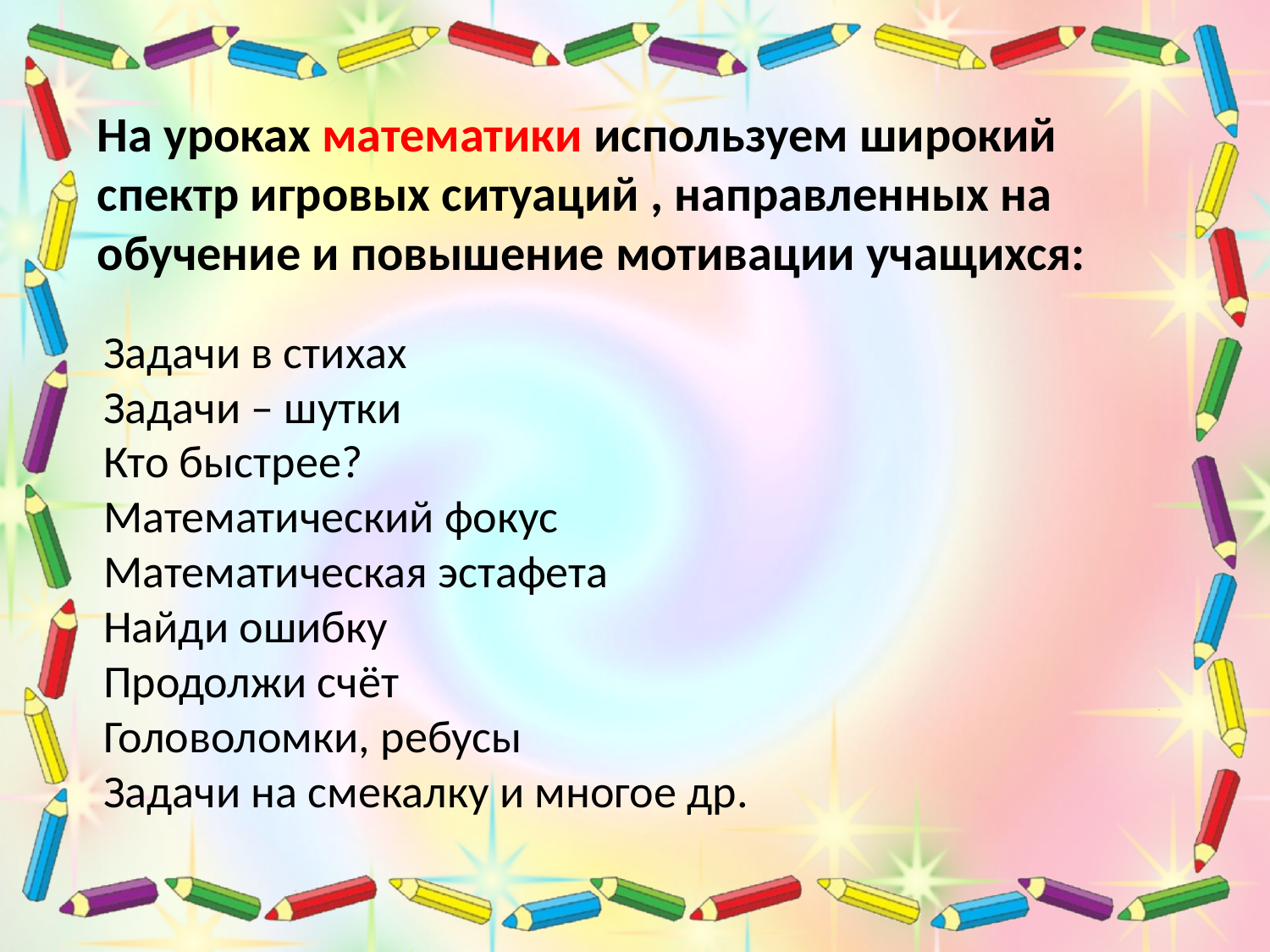

На уроках математики используем широкий спектр игровых ситуаций , направленных на обучение и повышение мотивации учащихся:
Задачи в стихах
Задачи – шутки
Кто быстрее?
Математический фокус
Математическая эстафета
Найди ошибку
Продолжи счёт
Головоломки, ребусы
Задачи на смекалку и многое др.